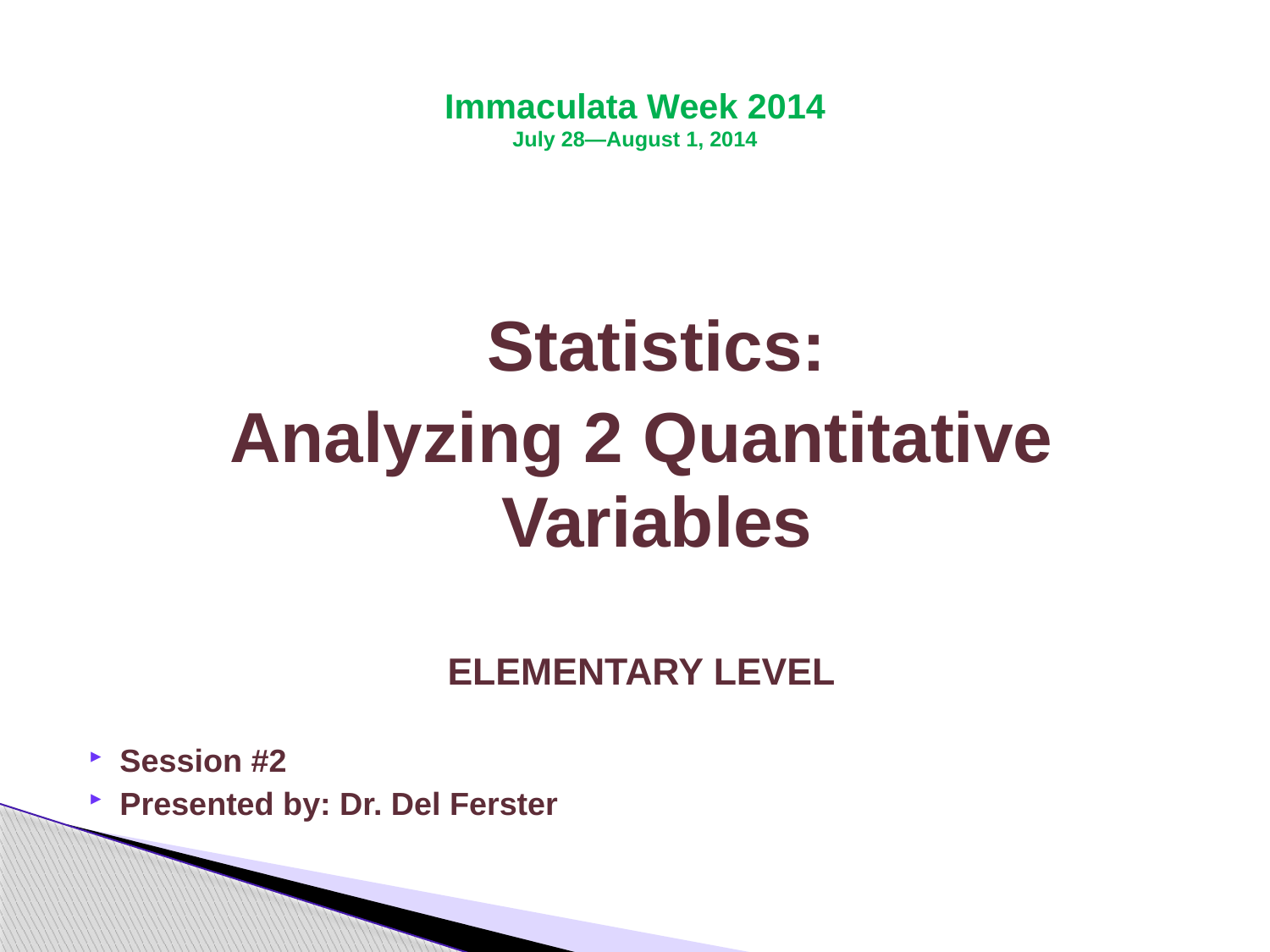

# Immaculata Week 2014 July 28—August 1, 2014

	Statistics:
Analyzing 2 Quantitative Variables

ELEMENTARY LEVEL

Session #2
Presented by: Dr. Del Ferster